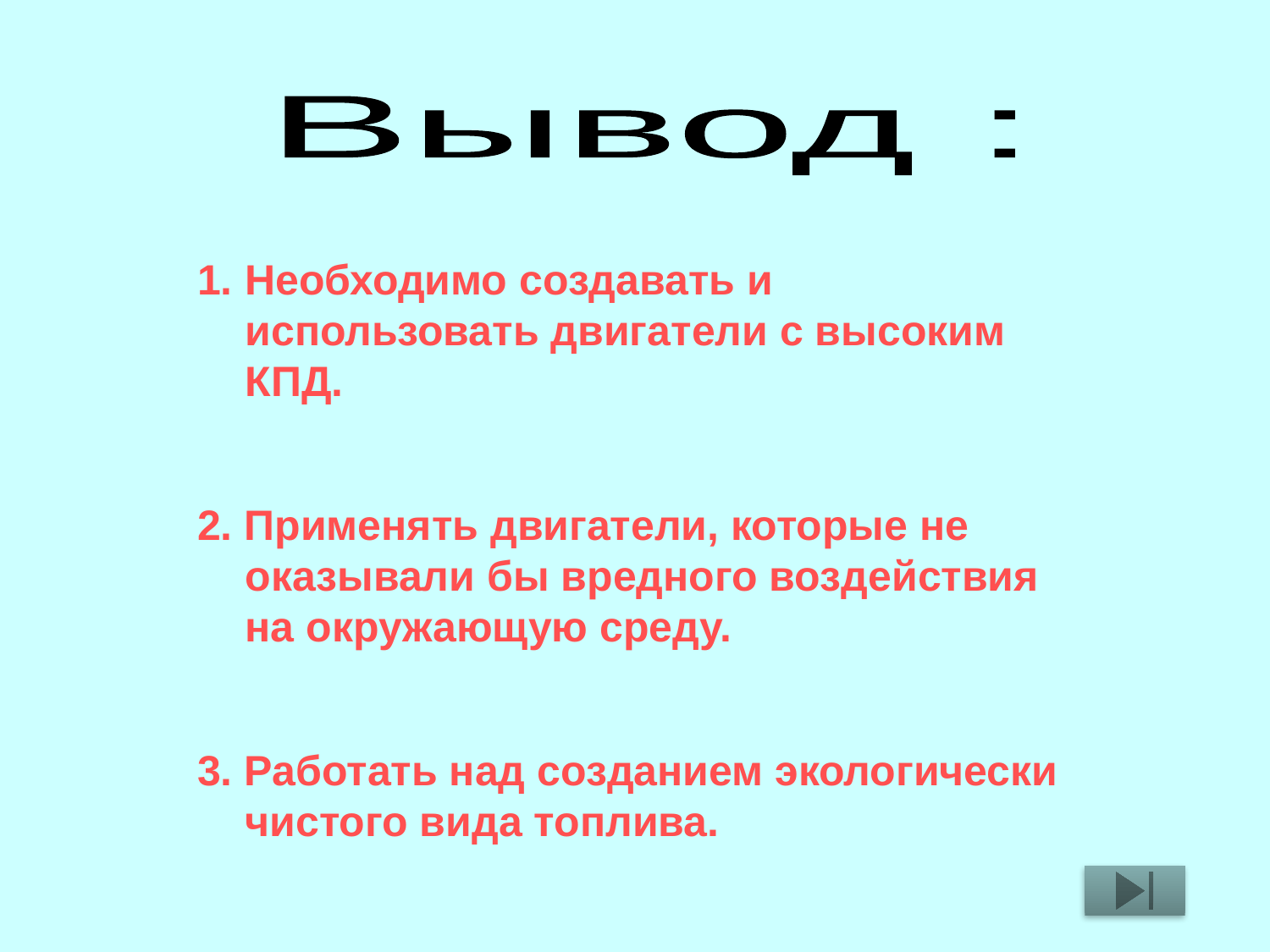

Вывод :
Необходимо создавать и использовать двигатели с высоким КПД.

2. Применять двигатели, которые не оказывали бы вредного воздействия на окружающую среду.

3. Работать над созданием экологически чистого вида топлива.